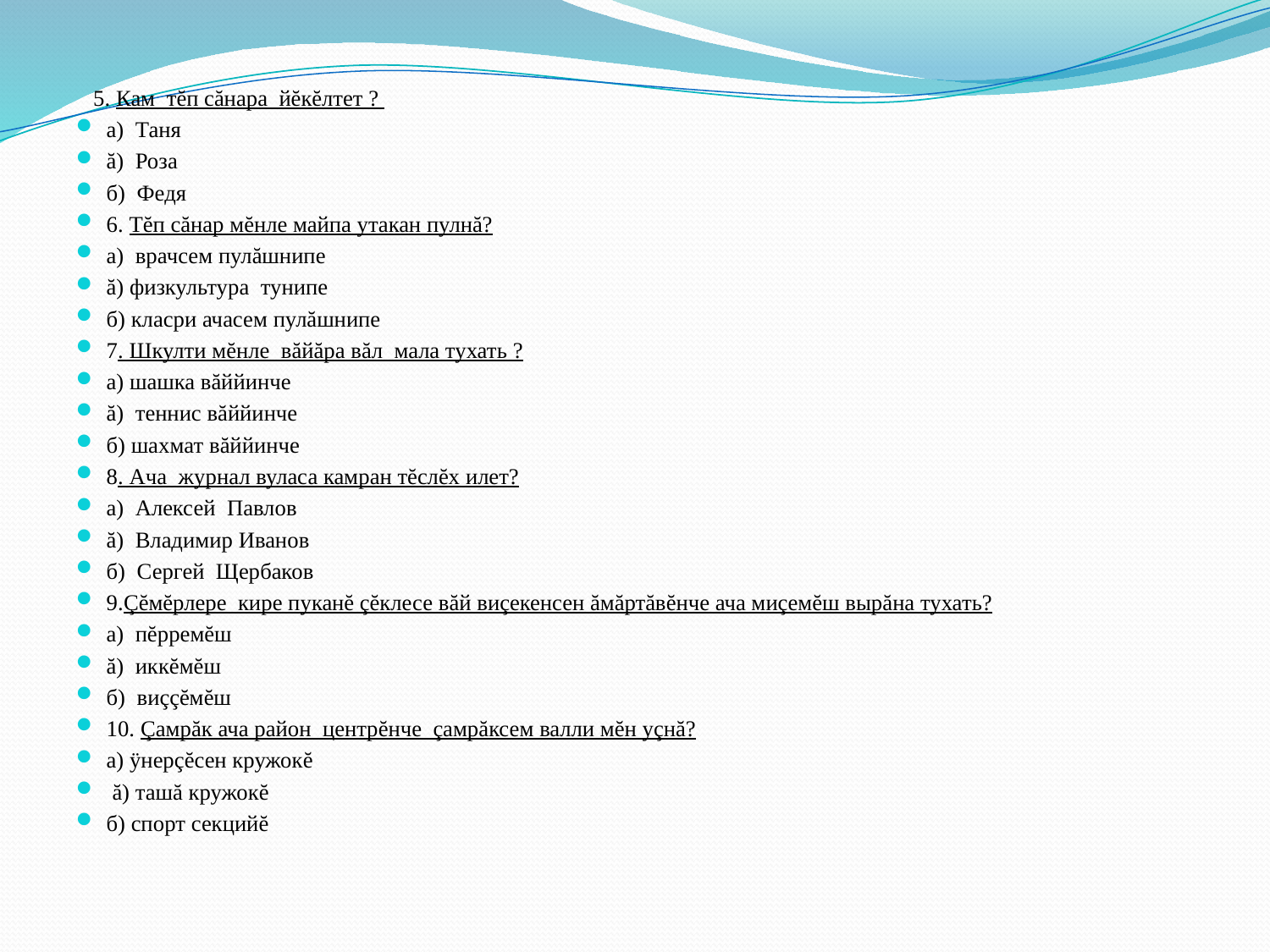

5. Кам  тĕп сăнара  йĕкĕлтет ?
а)  Таня
ă)  Роза
б)  Федя
6. Тĕп сăнар мĕнле майпа утакан пулнă?
а)  врачсем пулăшнипе
ă) физкультура  тунипе
б) класри ачасем пулăшнипе
7. Шкулти мĕнле  вăйăра вăл  мала тухать ?
а) шашка вăййинче
ă)  теннис вăййинче
б) шахмат вăййинче
8. Ача  журнал вуласа камран тĕслĕх илет?
а)  Алексей  Павлов
ă)  Владимир Иванов
б)  Сергей  Щербаков
9.Çĕмĕрлере  кире пуканĕ çĕклесе вăй виçекенсен ăмăртăвĕнче ача миçемĕш вырăна тухать?
а)  пĕрремĕш
ă)  иккĕмĕш
б)  виççĕмĕш
10. Çамрăк ача район  центрĕнче  çамрăксем валли мĕн уçнă?
а) ÿнерçĕсен кружокĕ
 ă) ташă кружокĕ
б) спорт секцийĕ

#